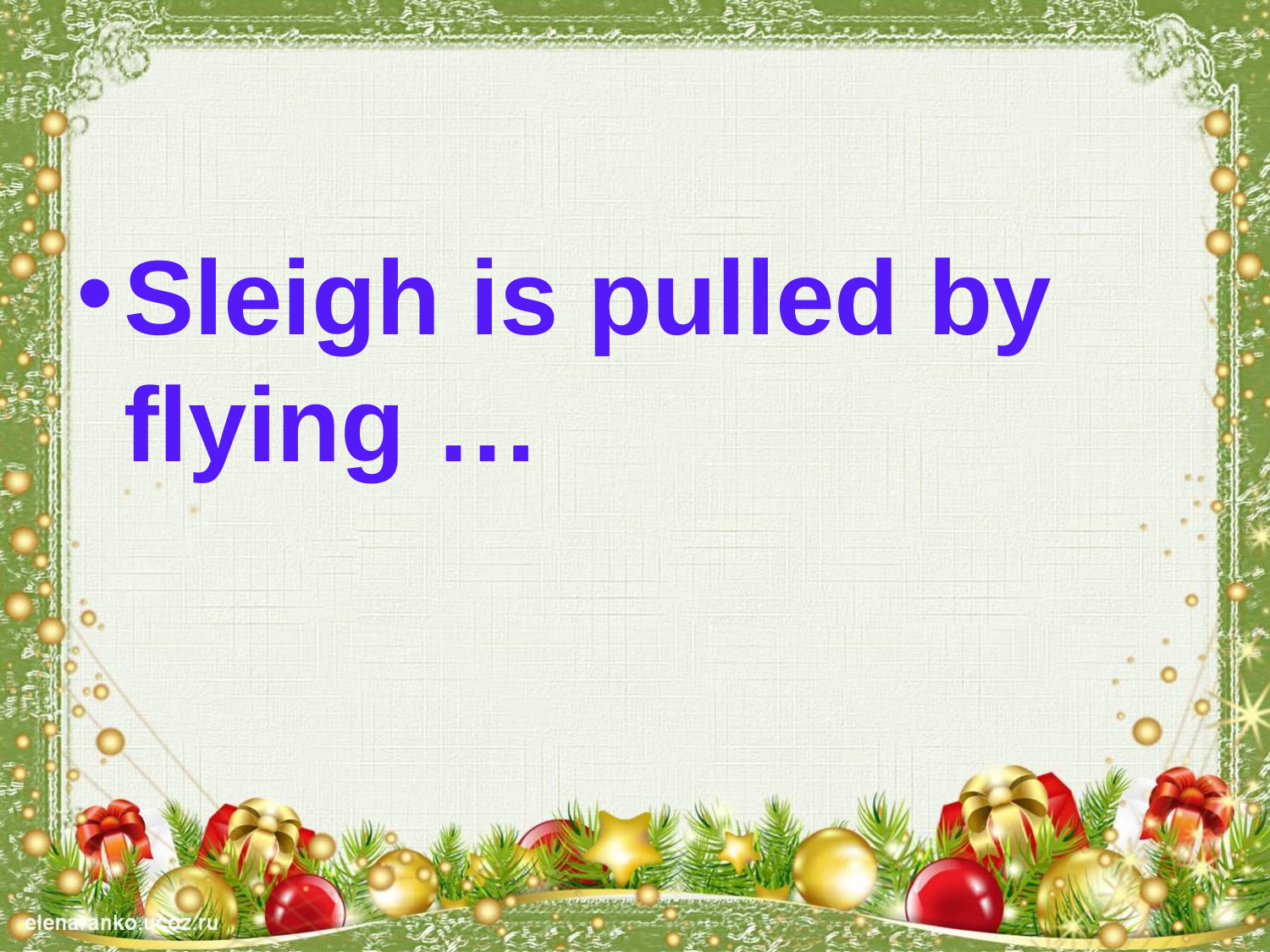

#
Sleigh is pulled by flying …